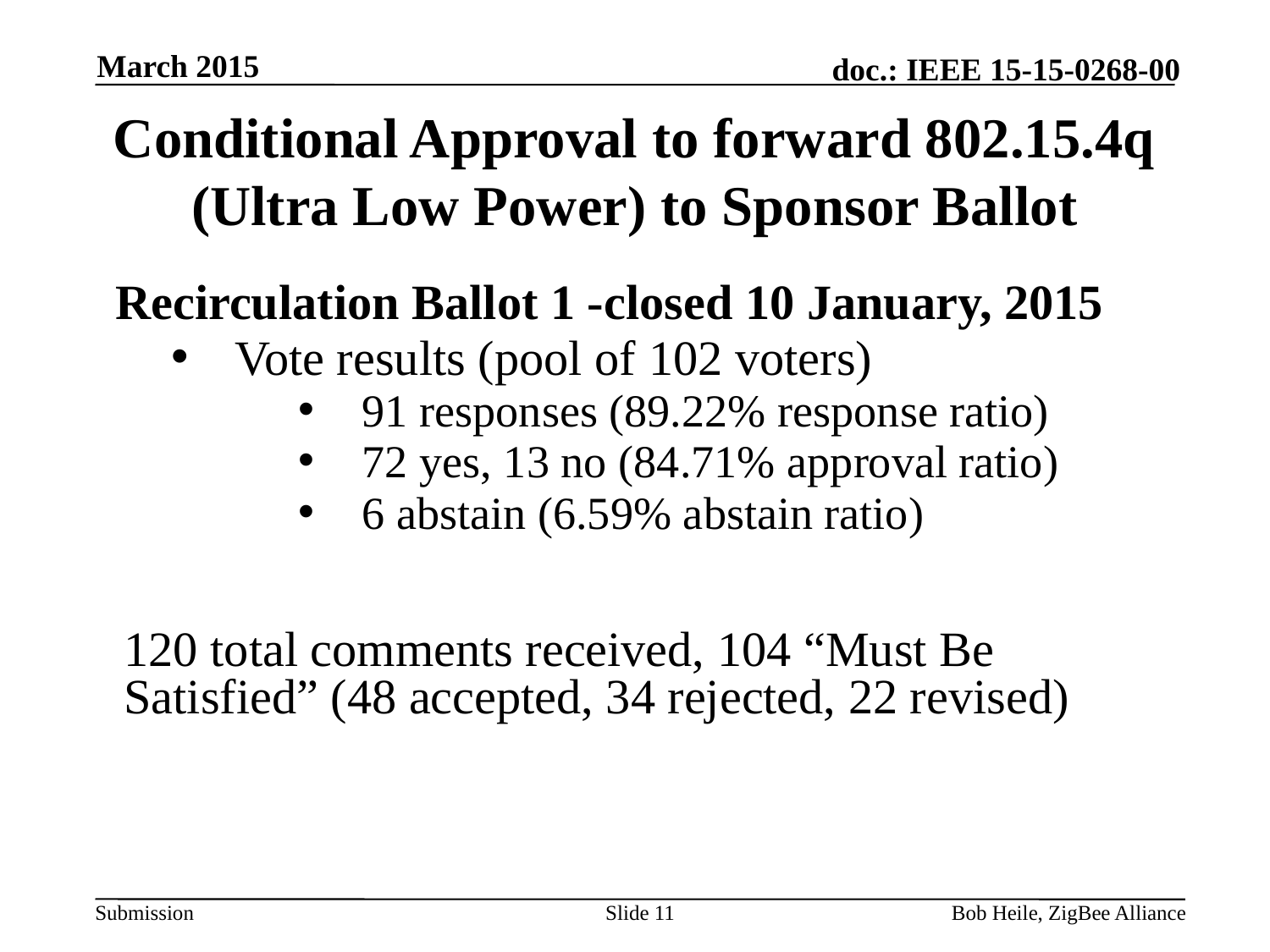

March 2015
# Conditional Approval to forward 802.15.4q (Ultra Low Power) to Sponsor Ballot
Recirculation Ballot 1 -closed 10 January, 2015
Vote results (pool of 102 voters)
91 responses (89.22% response ratio)
72 yes, 13 no (84.71% approval ratio)
6 abstain (6.59% abstain ratio)

120 total comments received, 104 “Must Be Satisfied” (48 accepted, 34 rejected, 22 revised)
Slide 11
Bob Heile, ZigBee Alliance